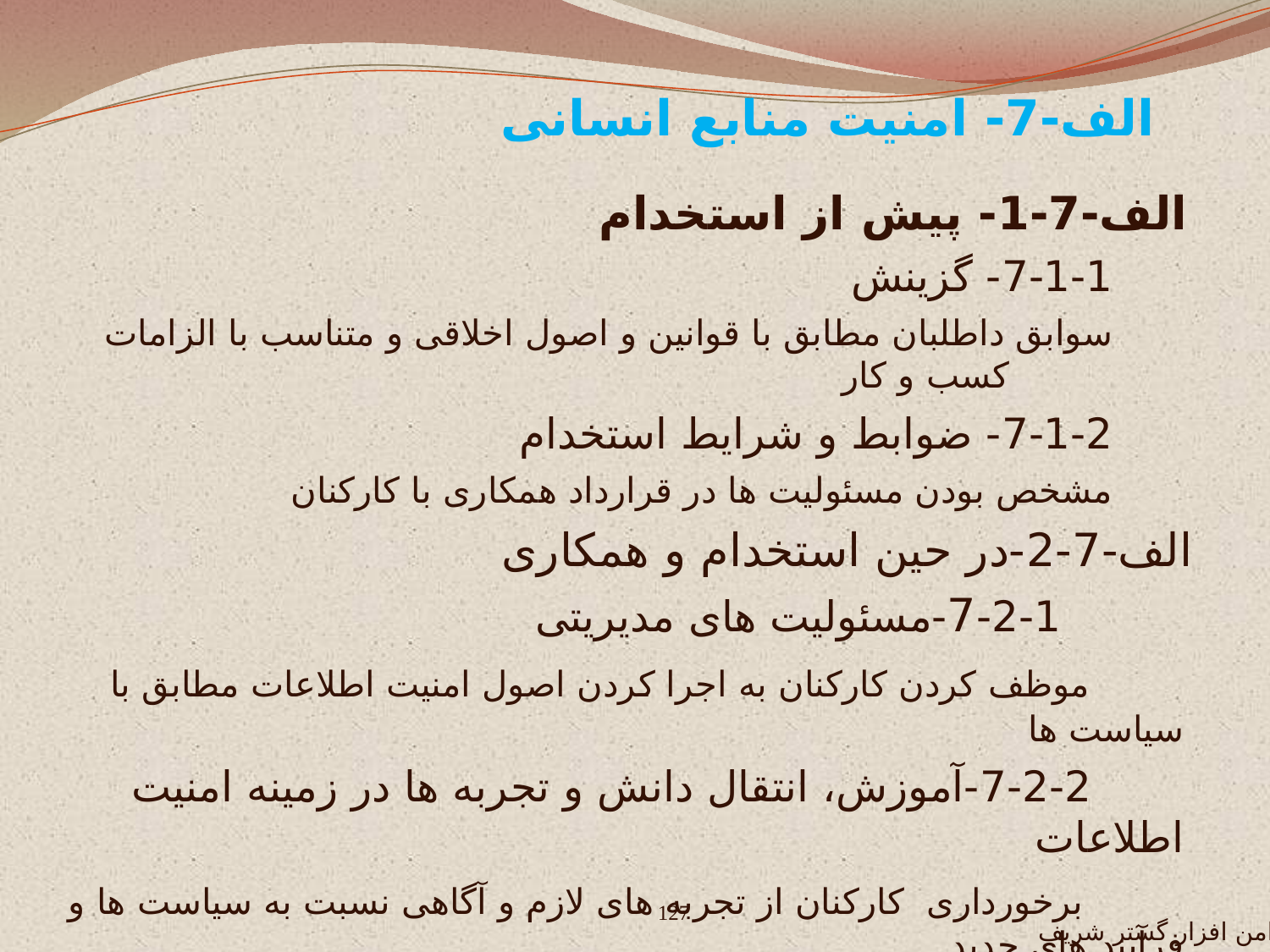

الف-7- امنیت منابع انسانی

الف-7-1- پیش از استخدام
7-1-1- گزینش
سوابق داطلبان مطابق با قوانین و اصول اخلاقی و متناسب با الزامات کسب و کار
7-1-2- ضوابط و شرایط استخدام
مشخص بودن مسئولیت ها در قرارداد همکاری با کارکنان
الف-7-2-در حین استخدام و همکاری
         7-2-1-مسئولیت های مدیریتی
       موظف کردن کارکنان به اجرا کردن اصول امنیت اطلاعات مطابق با سیاست ها
         7-2-2-آموزش، انتقال دانش و تجربه ها در زمینه امنیت اطلاعات
        برخورداری  کارکنان از تجربه های لازم و آگاهی نسبت به سیاست ها و فرآیند های جدید